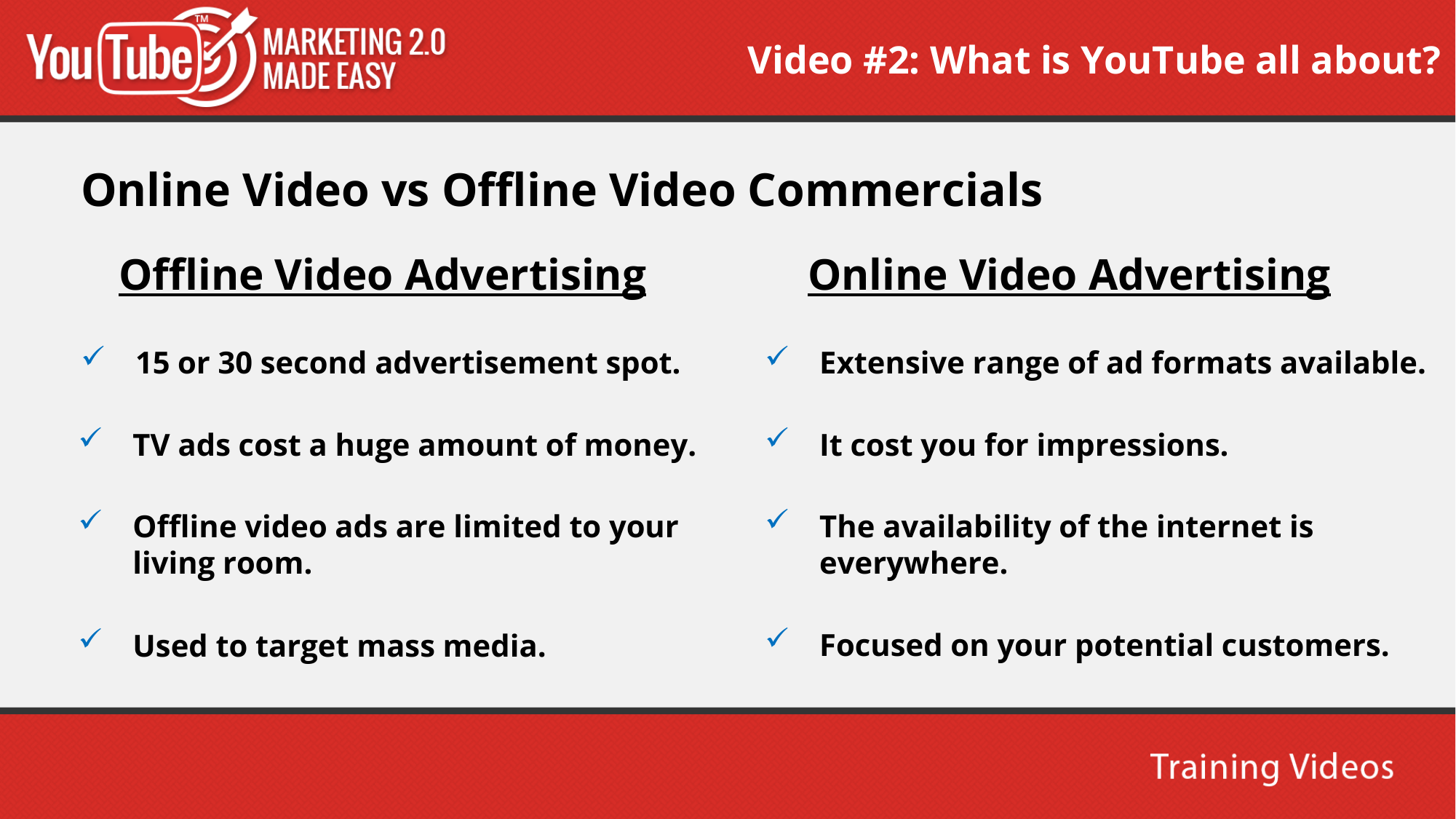

Video #2: What is YouTube all about?
Online Video vs Offline Video Commercials
Offline Video Advertising
Online Video Advertising
15 or 30 second advertisement spot.
Extensive range of ad formats available.
TV ads cost a huge amount of money.
It cost you for impressions.
The availability of the internet is everywhere.
Offline video ads are limited to your living room.
Focused on your potential customers.
Used to target mass media.